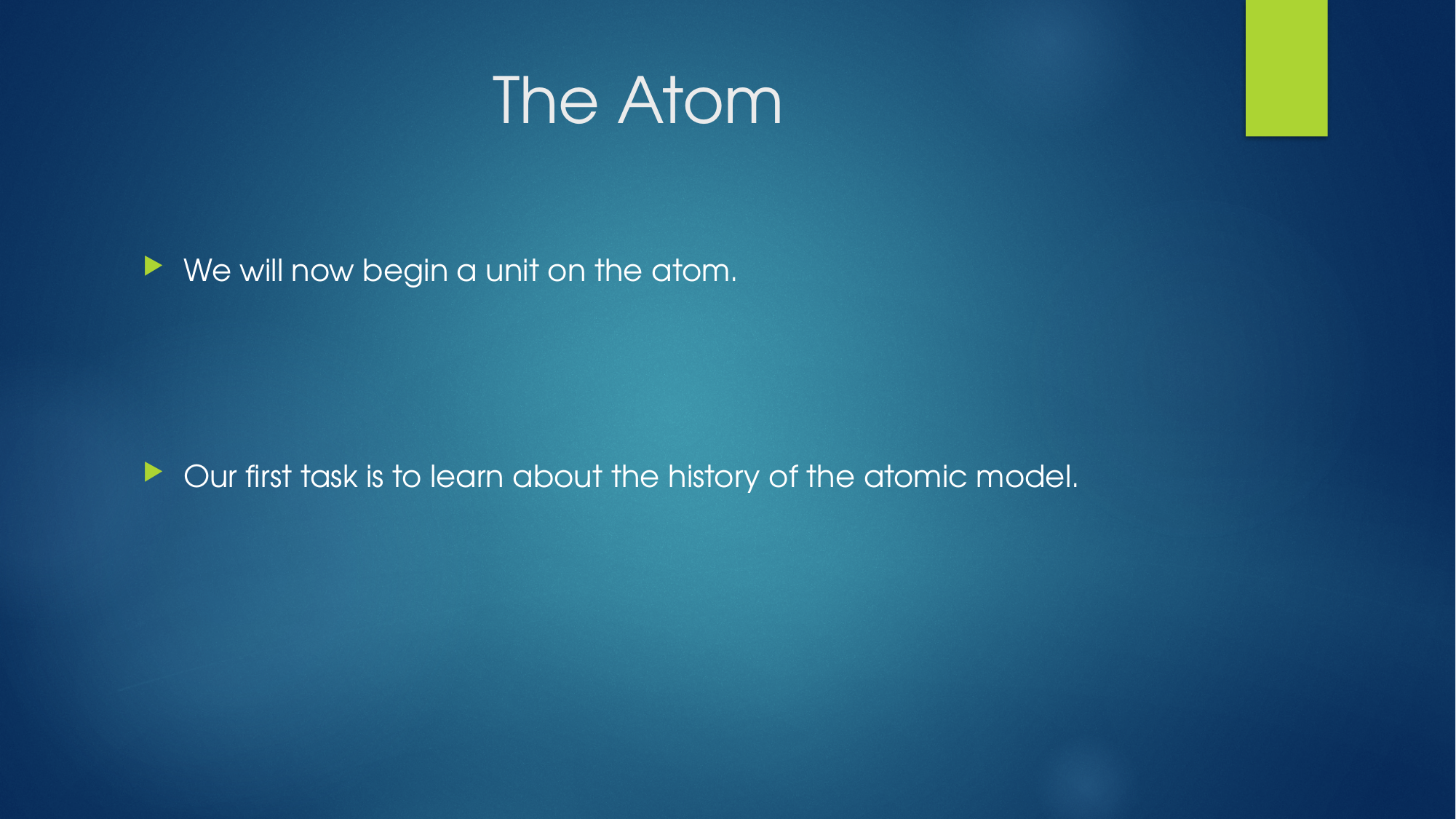

# The Atom
We will now begin a unit on the atom.

Our first task is to learn about the history of the atomic model.